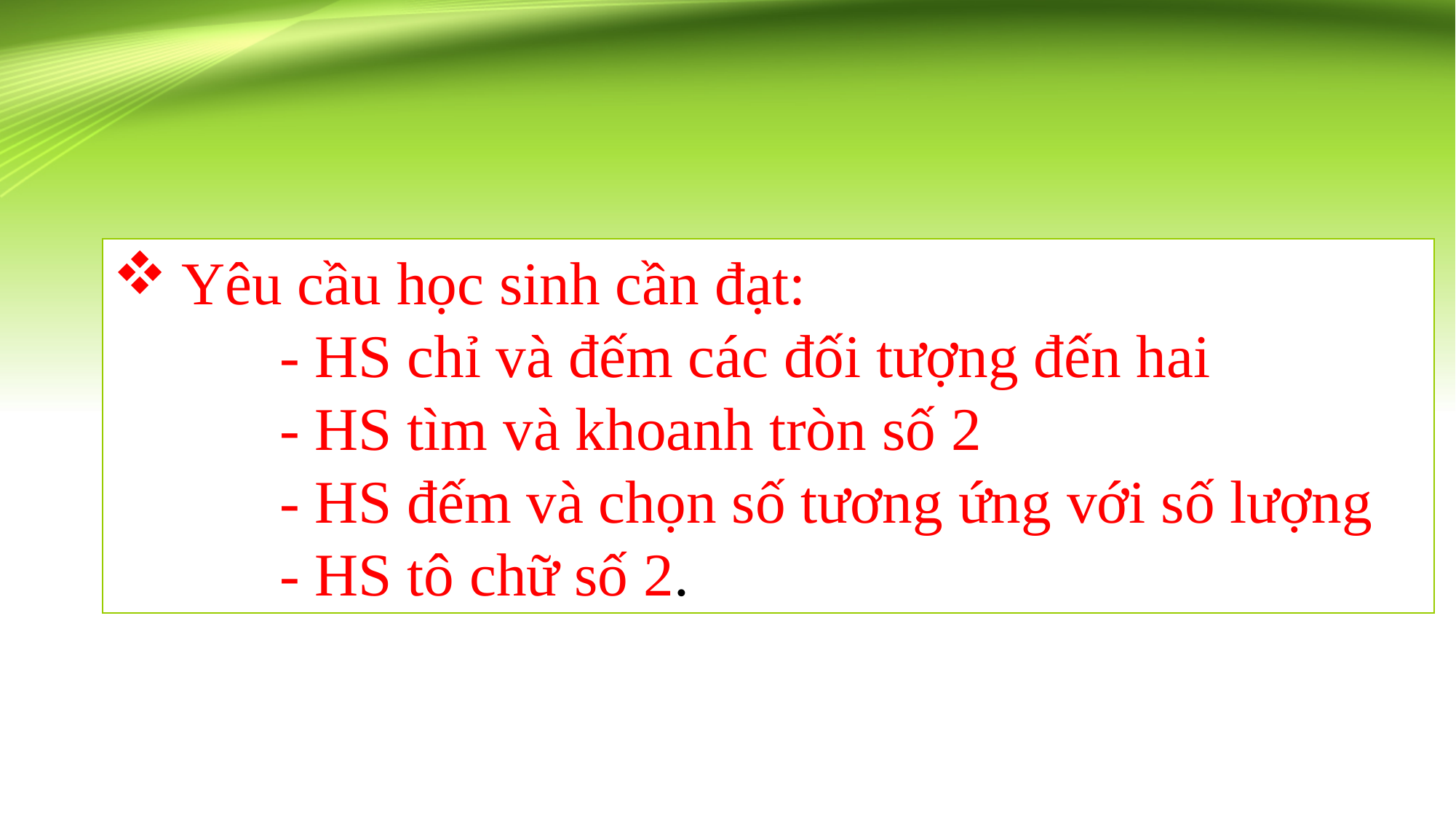

Yêu cầu học sinh cần đạt:
           - HS chỉ và đếm các đối tượng đến hai
           - HS tìm và khoanh tròn số 2
           - HS đếm và chọn số tương ứng với số lượng
           - HS tô chữ số 2.